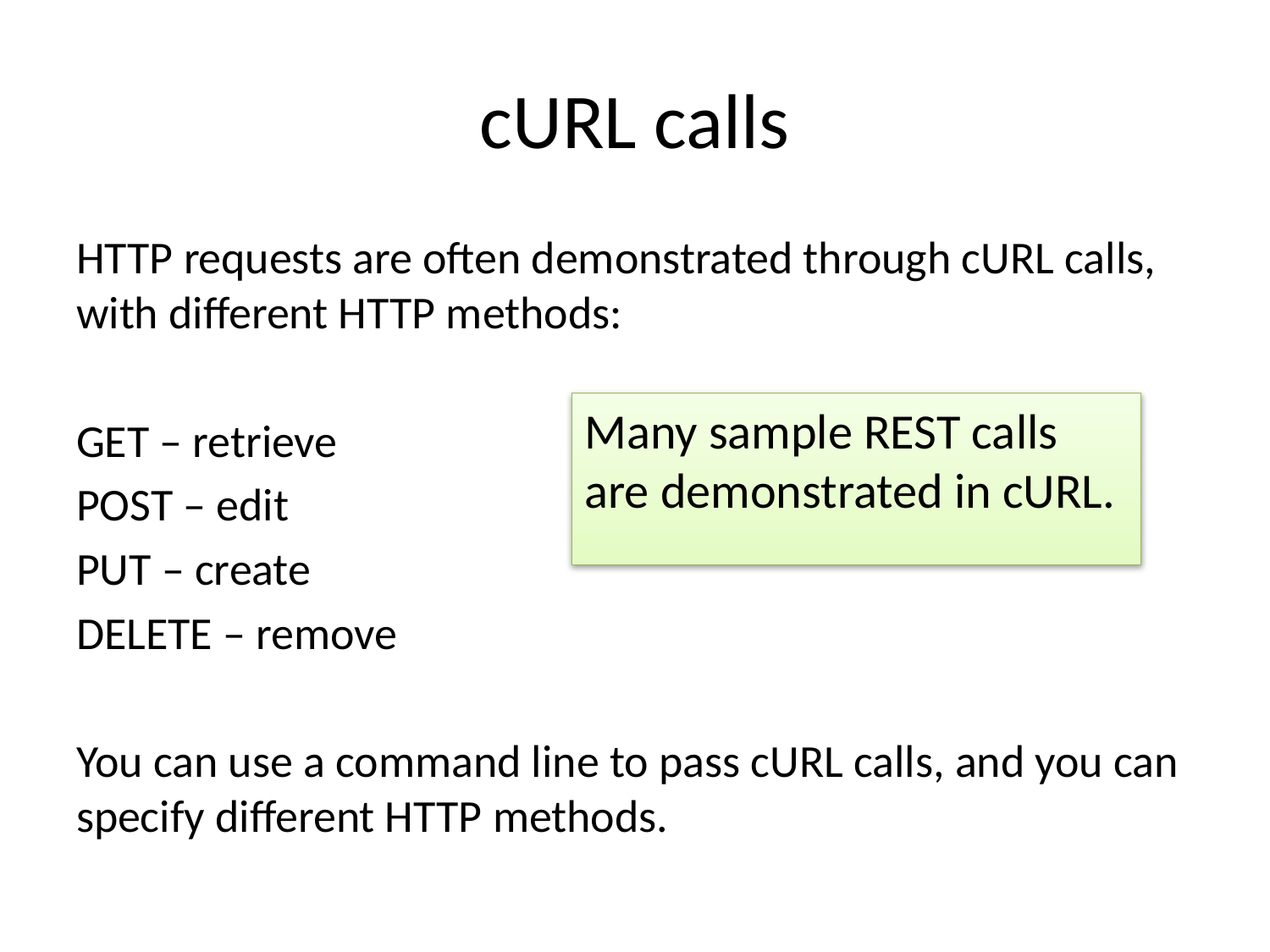

# cURL calls
HTTP requests are often demonstrated through cURL calls, with different HTTP methods:

GET – retrieve
POST – edit
PUT – create
DELETE – remove

You can use a command line to pass cURL calls, and you can specify different HTTP methods.
Many sample REST calls are demonstrated in cURL.